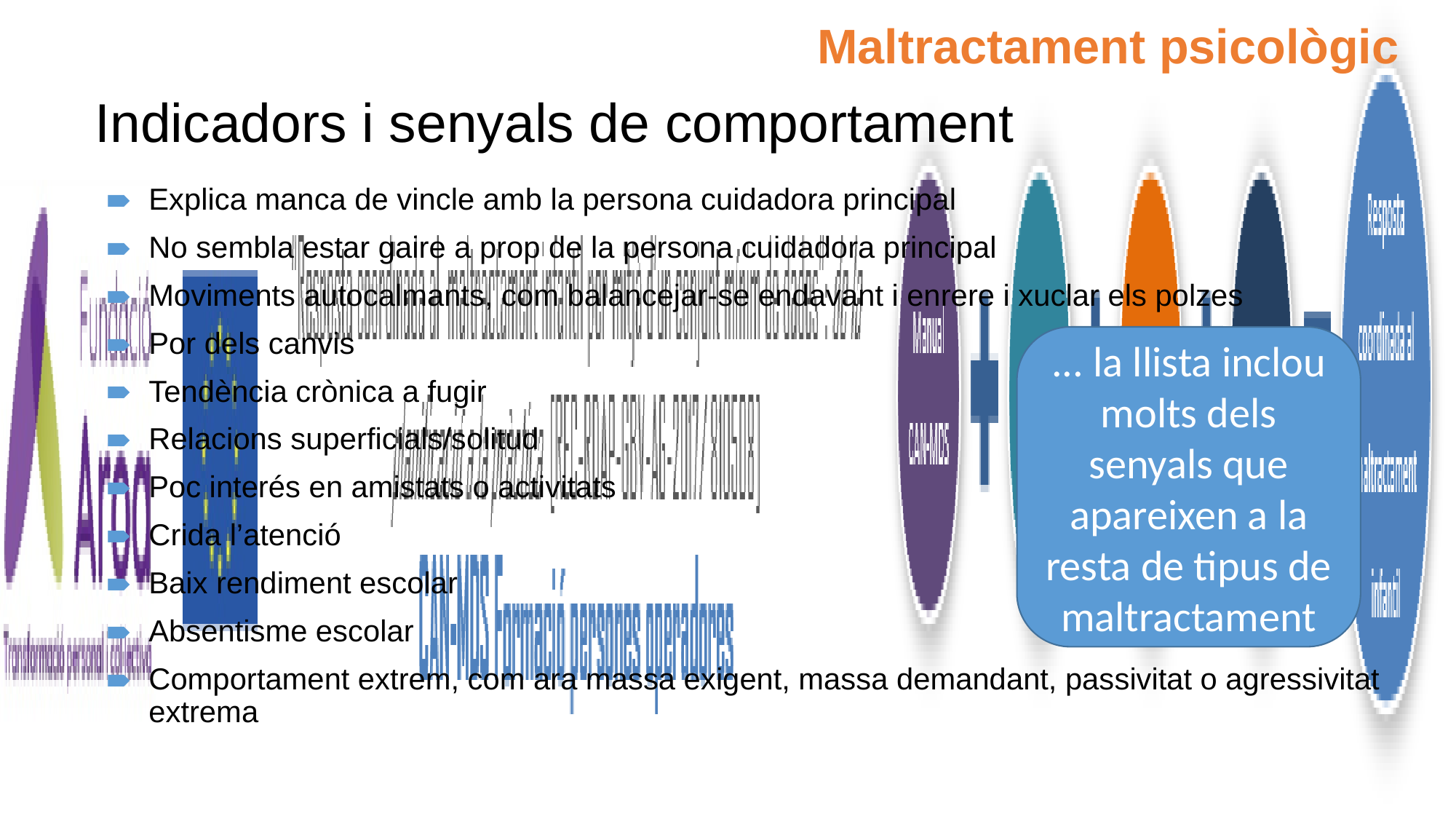

Maltractament psicològic
# Indicadors i senyals de comportament
Explica manca de vincle amb la persona cuidadora principal
No sembla estar gaire a prop de la persona cuidadora principal
Moviments autocalmants, com balancejar-se endavant i enrere i xuclar els polzes
Por dels canvis
Tendència crònica a fugir
Relacions superficials/solitud
Poc interés en amistats o activitats
Crida l’atenció
Baix rendiment escolar
Absentisme escolar
Comportament extrem, com ara massa exigent, massa demandant, passivitat o agressivitat extrema
... la llista inclou molts dels senyals que apareixen a la resta de tipus de maltractament